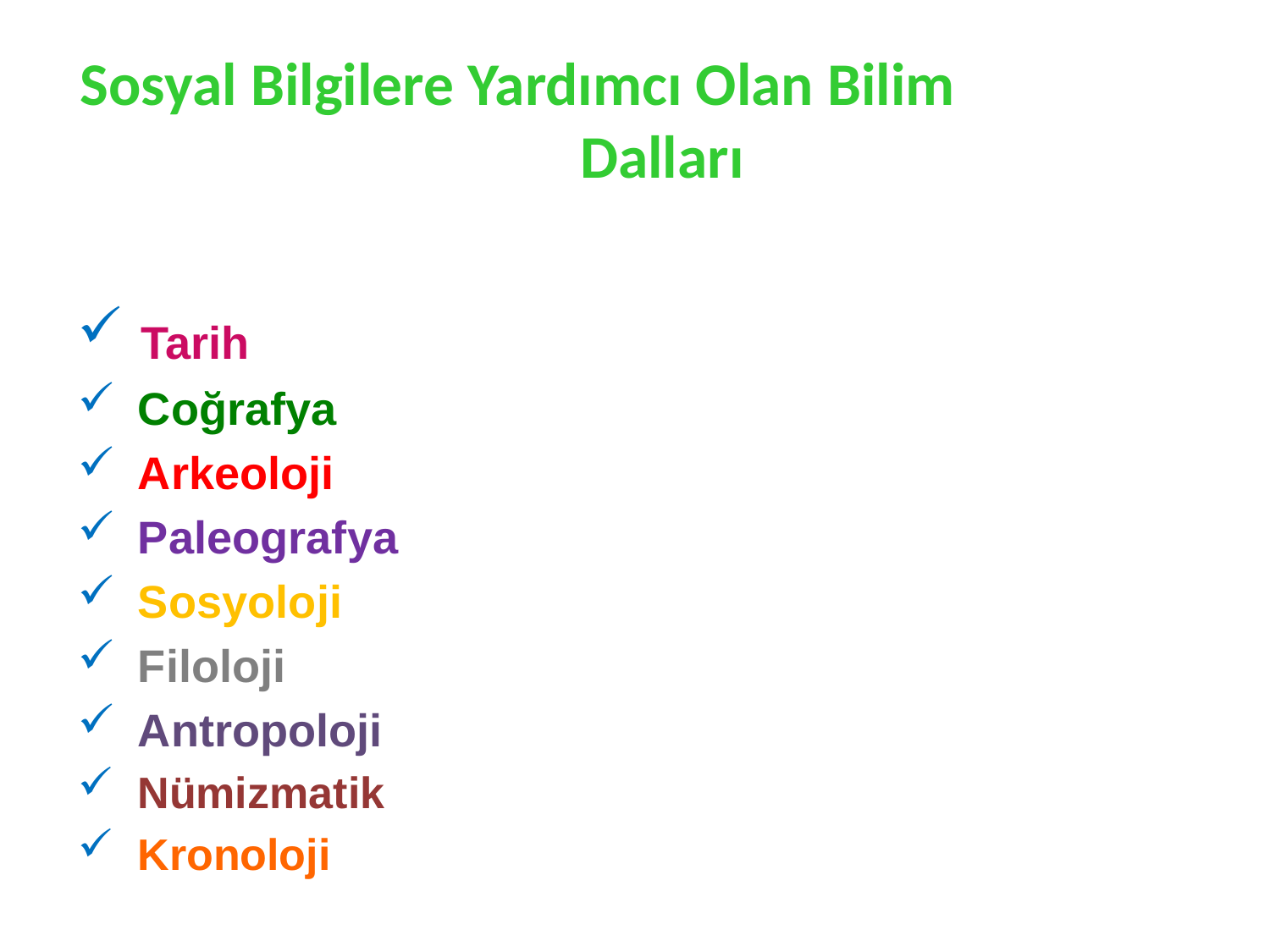

# Sosyal Bilgilere Yardımcı Olan Bilim                      Dalları
 Tarih
 Coğrafya
 Arkeoloji
 Paleografya
 Sosyoloji
 Filoloji
 Antropoloji
 Nümizmatik
 Kronoloji